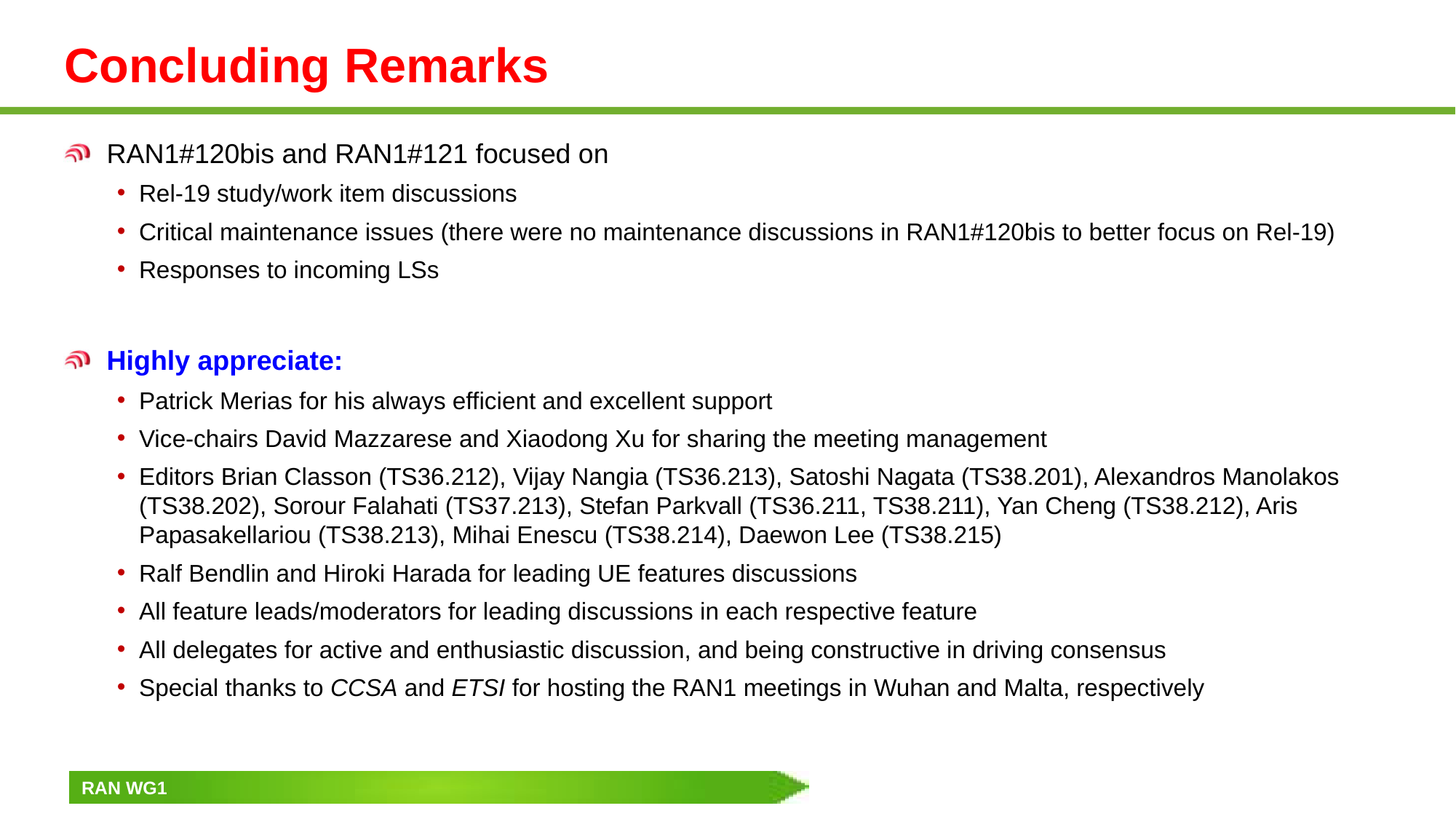

# Concluding Remarks
RAN1#120bis and RAN1#121 focused on
Rel-19 study/work item discussions
Critical maintenance issues (there were no maintenance discussions in RAN1#120bis to better focus on Rel-19)
Responses to incoming LSs

Highly appreciate:
Patrick Merias for his always efficient and excellent support
Vice-chairs David Mazzarese and Xiaodong Xu for sharing the meeting management
Editors Brian Classon (TS36.212), Vijay Nangia (TS36.213), Satoshi Nagata (TS38.201), Alexandros Manolakos (TS38.202), Sorour Falahati (TS37.213), Stefan Parkvall (TS36.211, TS38.211), Yan Cheng (TS38.212), Aris Papasakellariou (TS38.213), Mihai Enescu (TS38.214), Daewon Lee (TS38.215)
Ralf Bendlin and Hiroki Harada for leading UE features discussions
All feature leads/moderators for leading discussions in each respective feature
All delegates for active and enthusiastic discussion, and being constructive in driving consensus
Special thanks to CCSA and ETSI for hosting the RAN1 meetings in Wuhan and Malta, respectively